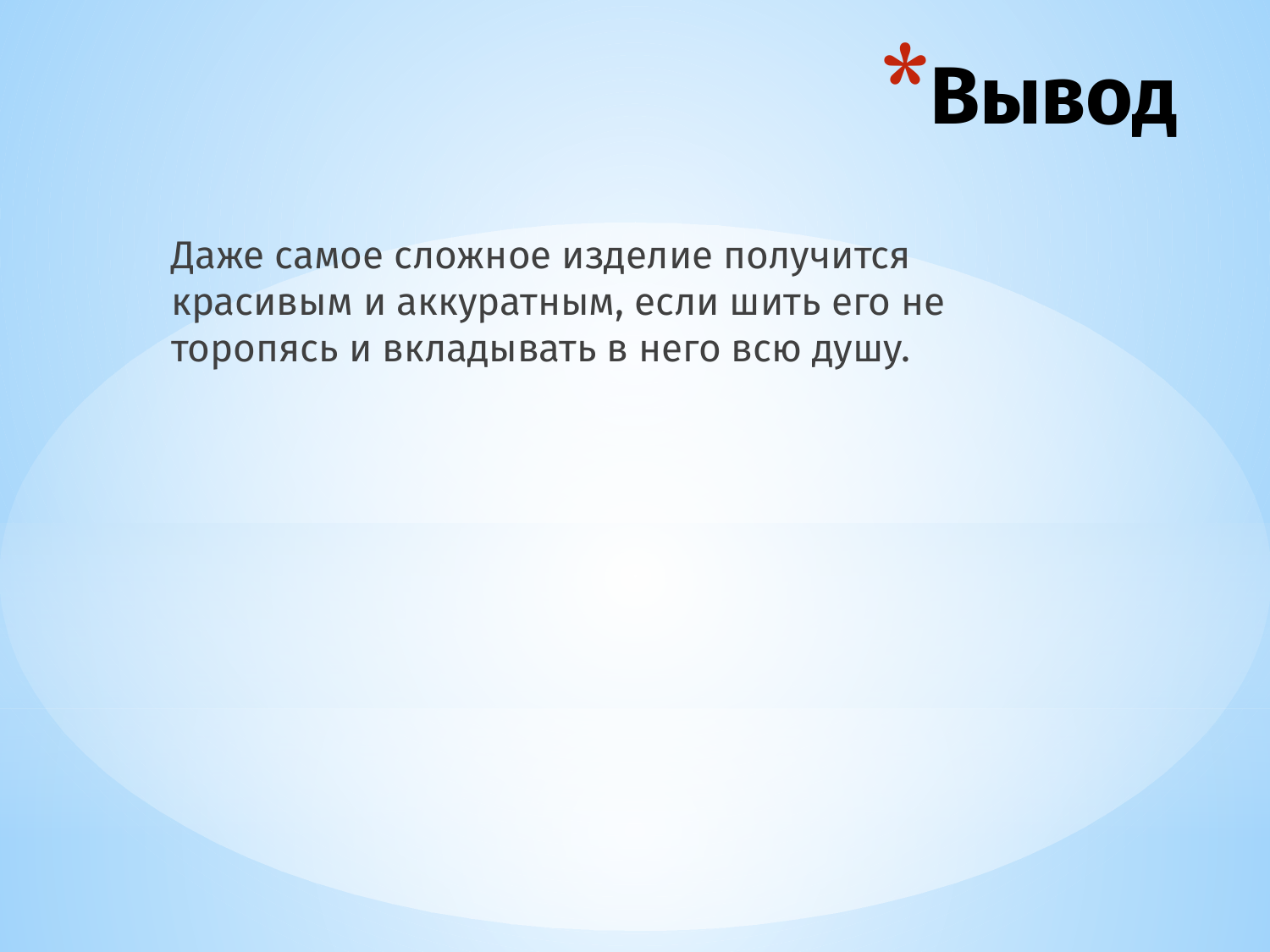

# Вывод
Даже самое сложное изделие получится красивым и аккуратным, если шить его не торопясь и вкладывать в него всю душу.